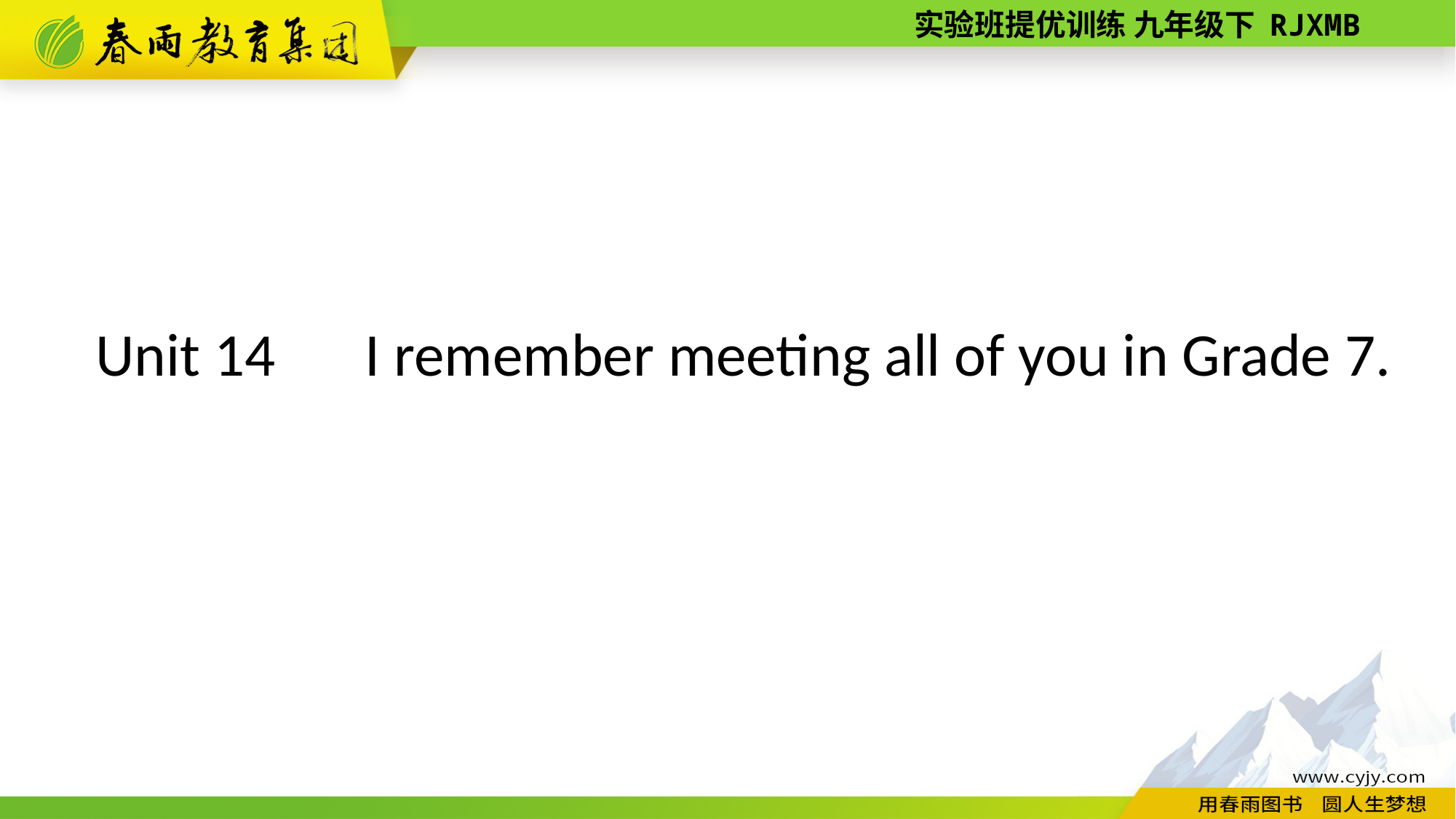

Unit 14　I remember meeting all of you in Grade 7.